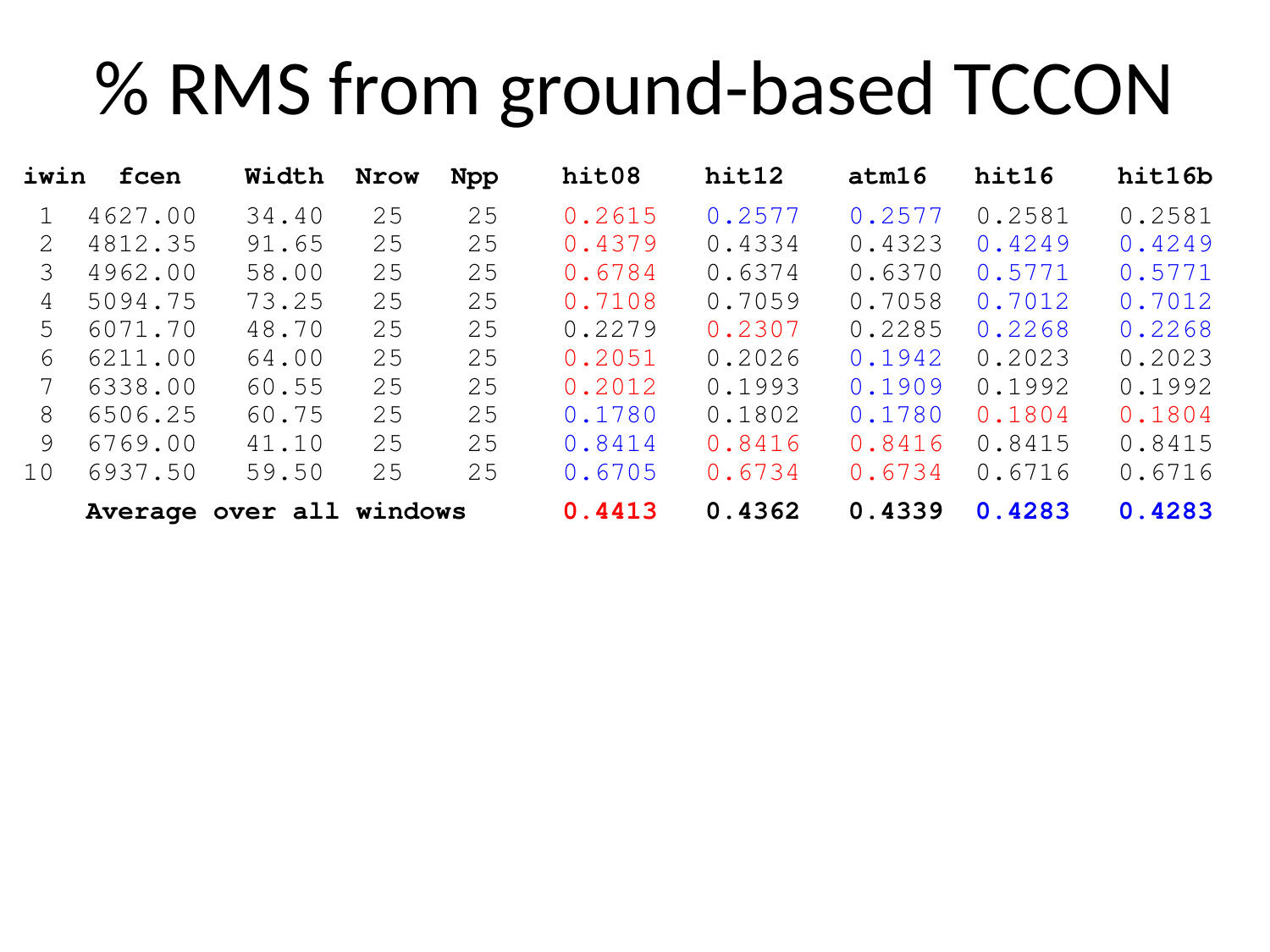

# % RMS from ground-based TCCON
iwin  fcen    Width  Nrow  Npp    hit08    hit12    atm16   hit16    hit16b
 1  4627.00   34.40   25    25    0.2615   0.2577   0.2577  0.2581   0.2581
 2  4812.35   91.65   25    25    0.4379   0.4334   0.4323  0.4249   0.4249
 3  4962.00   58.00   25    25    0.6784   0.6374   0.6370  0.5771   0.5771
 4  5094.75   73.25   25    25    0.7108   0.7059   0.7058  0.7012   0.7012
 5  6071.70   48.70   25    25    0.2279   0.2307   0.2285  0.2268   0.2268
 6  6211.00   64.00   25    25    0.2051   0.2026   0.1942  0.2023   0.2023
 7  6338.00   60.55   25    25    0.2012   0.1993   0.1909  0.1992   0.1992
 8  6506.25   60.75   25    25    0.1780   0.1802   0.1780  0.1804   0.1804
 9  6769.00   41.10   25    25    0.8414   0.8416   0.8416  0.8415   0.8415
10  6937.50   59.50   25    25    0.6705   0.6734   0.6734  0.6716   0.6716
    Average over all windows      0.4413   0.4362   0.4339  0.4283   0.4283